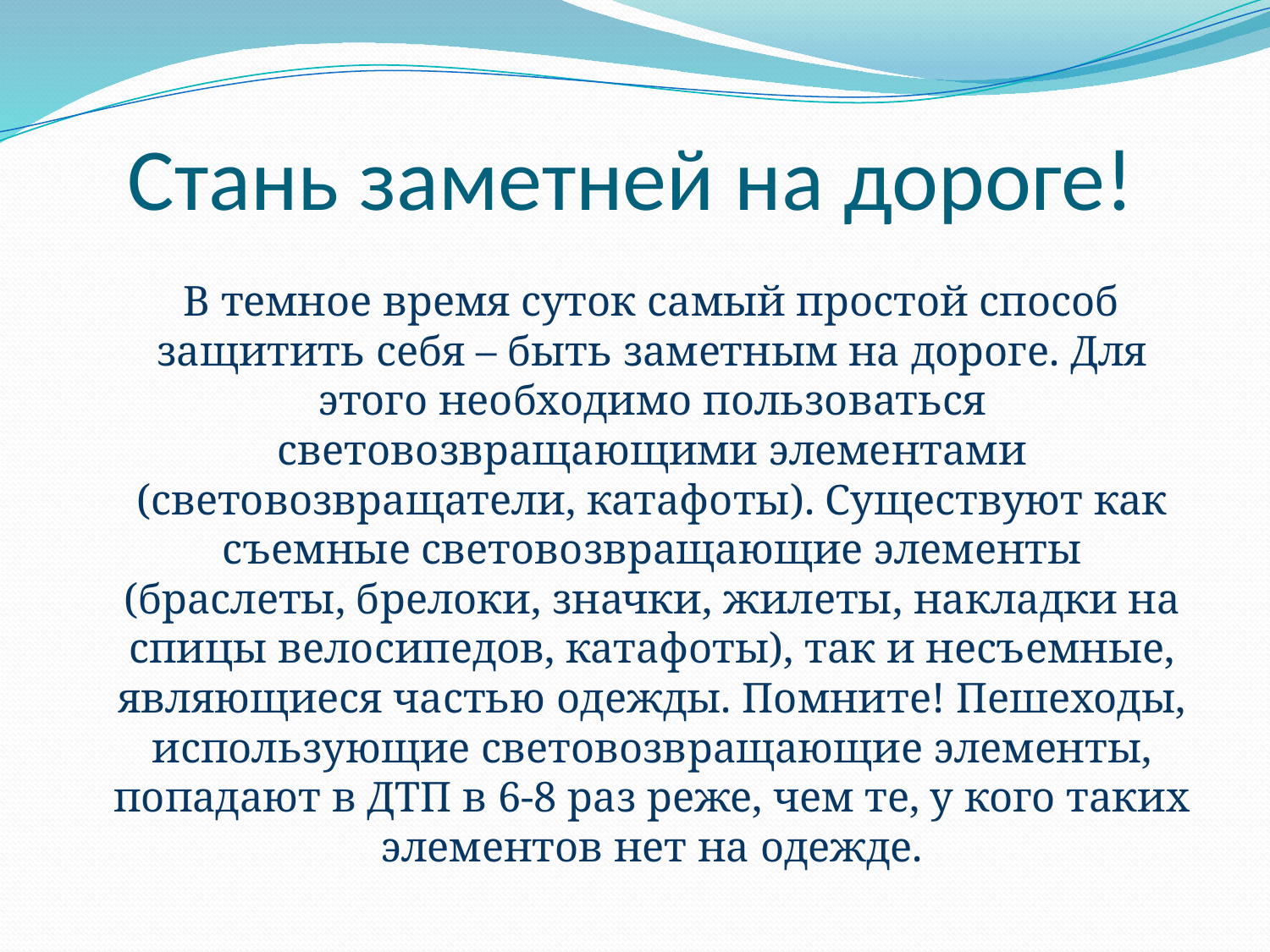

# Стань заметней на дороге!
   В темное время суток самый простой способ защитить себя – быть заметным на дороге. Для этого необходимо пользоваться световозвращающими элементами (световозвращатели, катафоты). Существуют как съемные световозвращающие элементы (браслеты, брелоки, значки, жилеты, накладки на спицы велосипедов, катафоты), так и несъемные, являющиеся частью одежды. Помните! Пешеходы, использующие световозвращающие элементы, попадают в ДТП в 6-8 раз реже, чем те, у кого таких элементов нет на одежде.